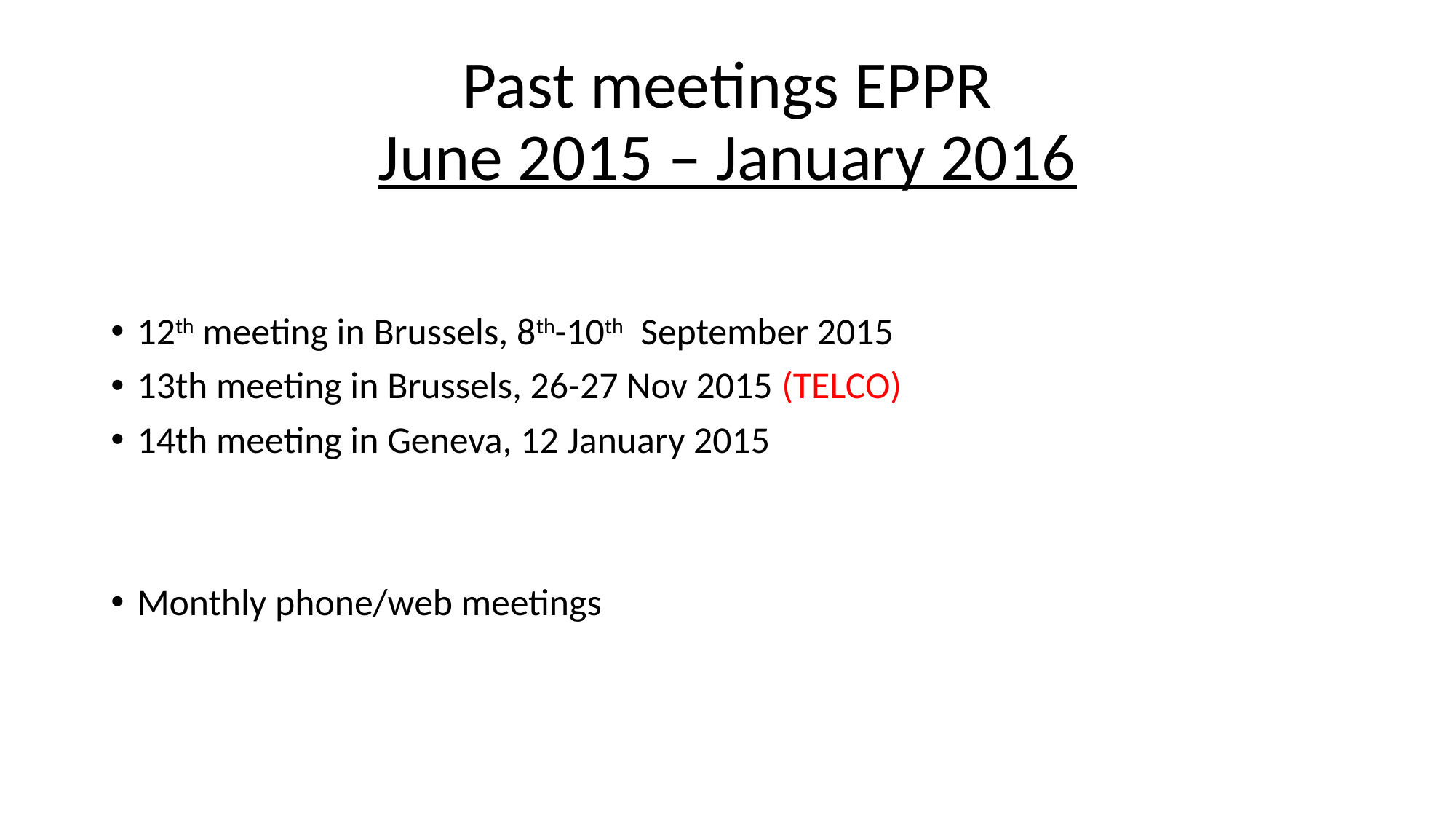

# Past meetings EPPR June 2015 – January 2016
12th meeting in Brussels, 8th-10th  September 2015
13th meeting in Brussels, 26-27 Nov 2015 (TELCO)
14th meeting in Geneva, 12 January 2015

Monthly phone/web meetings